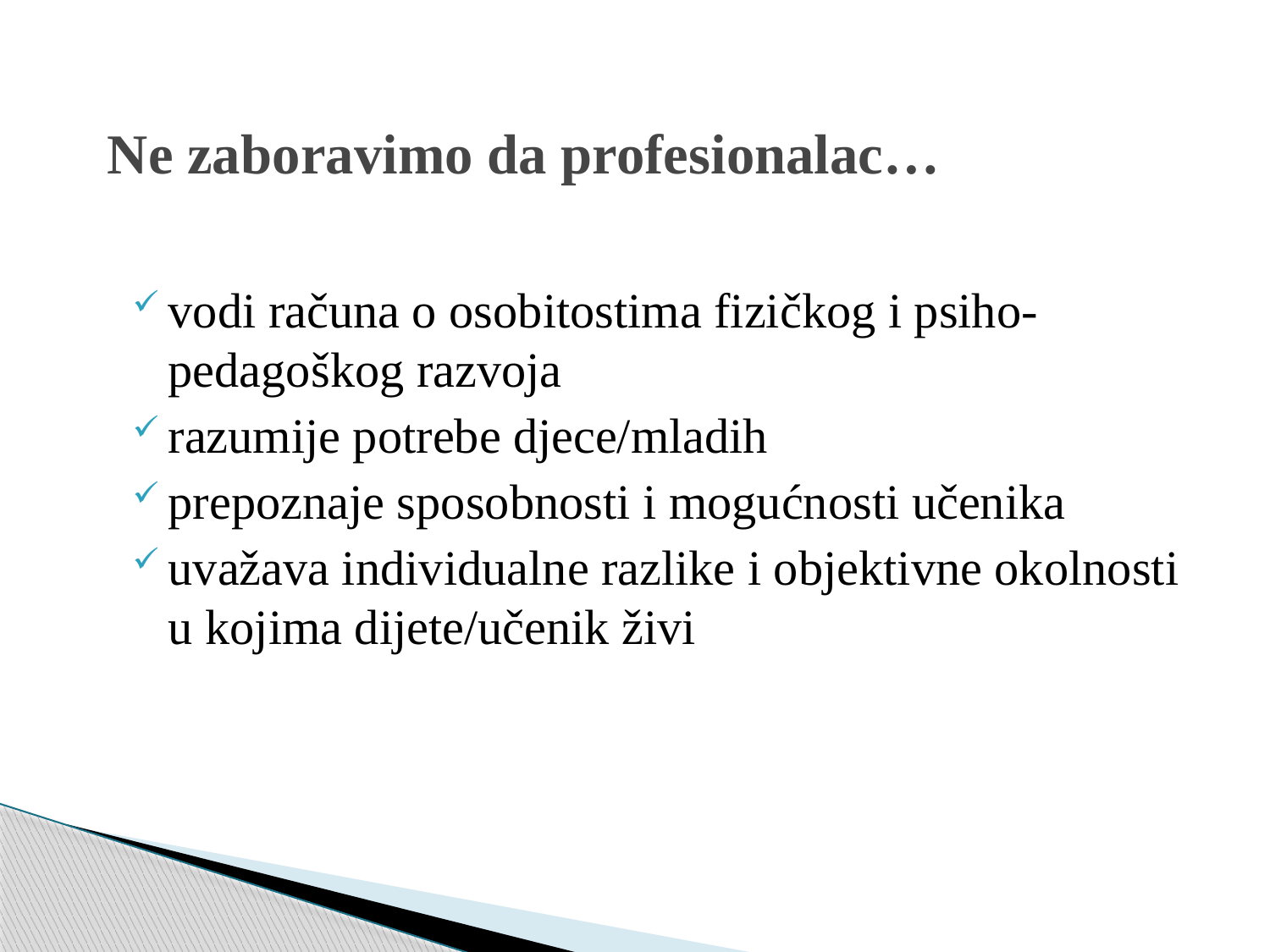

# Ne zaboravimo da profesionalac…

vodi računa o osobitostima fizičkog i psiho-pedagoškog razvoja
razumije potrebe djece/mladih
prepoznaje sposobnosti i mogućnosti učenika
uvažava individualne razlike i objektivne okolnosti u kojima dijete/učenik živi